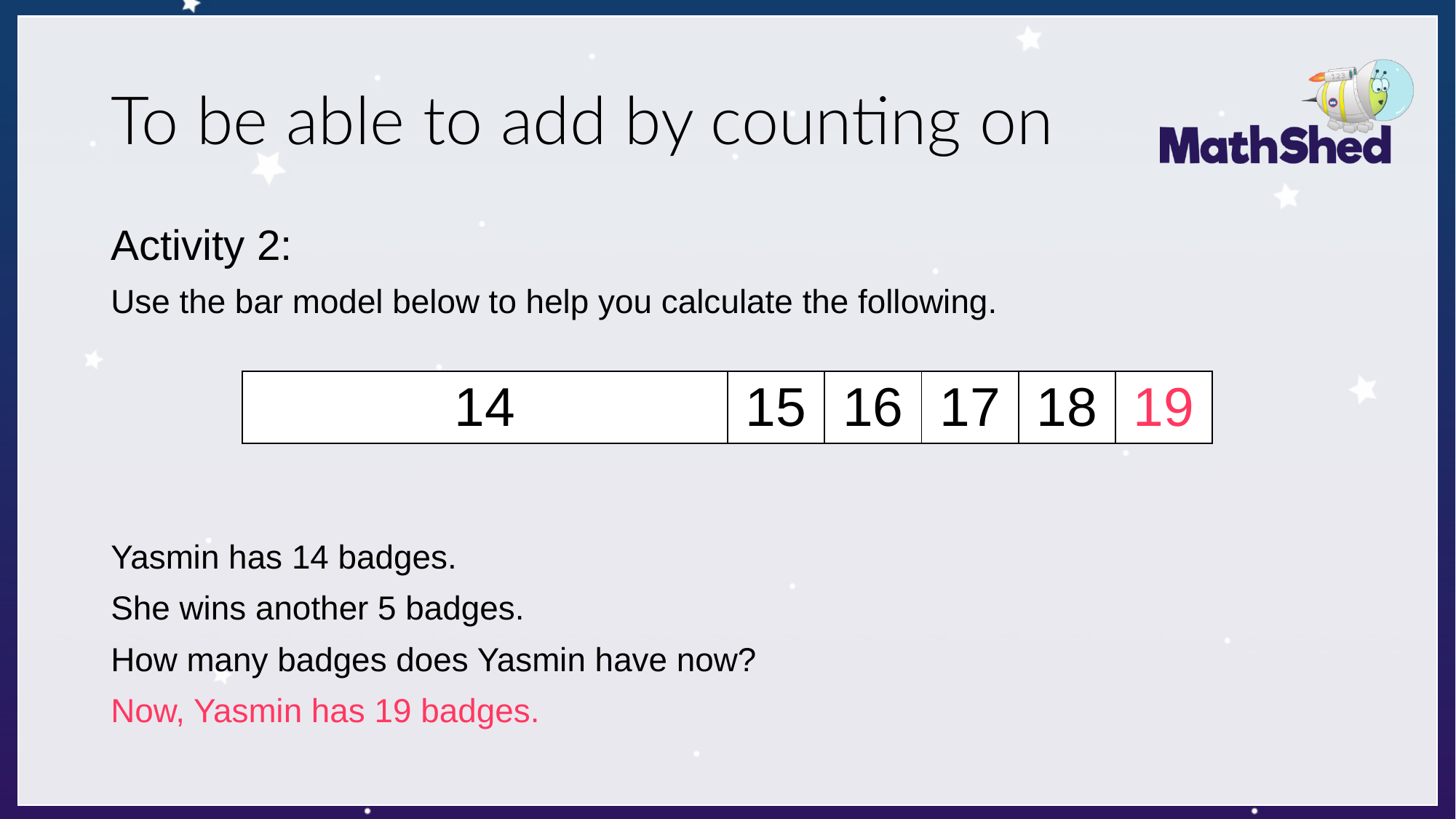

# To be able to add by counting on
Activity 2:
Use the bar model below to help you calculate the following.

Yasmin has 14 badges.
She wins another 5 badges.
How many badges does Yasmin have now?
Now, Yasmin has 19 badges.

| 14 | 15 | 16 | 17 | 18 | 19 |
| --- | --- | --- | --- | --- | --- |